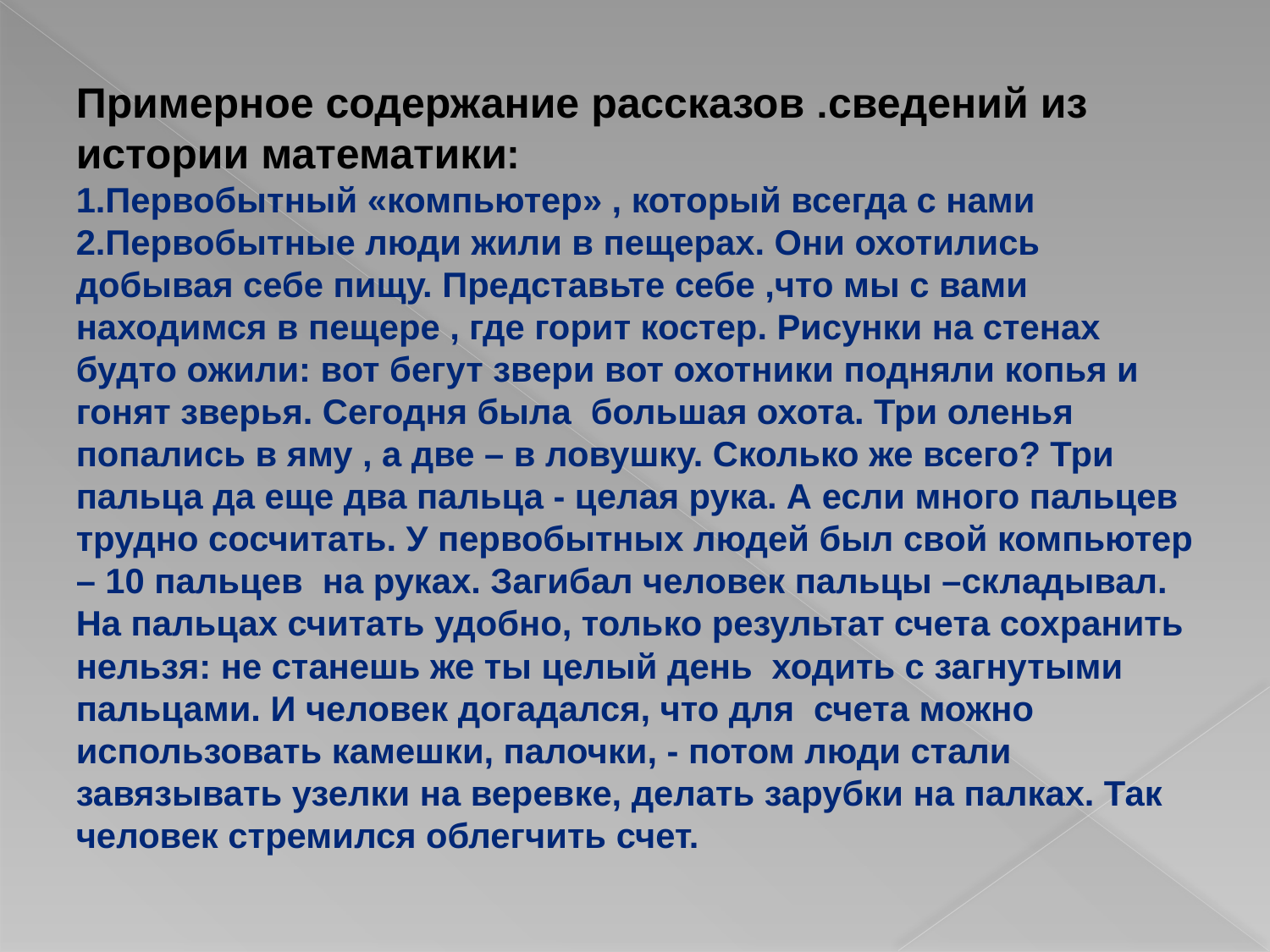

# Примерное содержание рассказов .сведений из истории математики: 1.Первобытный «компьютер» , который всегда с нами 2.Первобытные люди жили в пещерах. Они охотились добывая себе пищу. Представьте себе ,что мы с вами находимся в пещере , где горит костер. Рисунки на стенах будто ожили: вот бегут звери вот охотники подняли копья и гонят зверья. Сегодня была  большая охота. Три оленья попались в яму , а две – в ловушку. Сколько же всего? Три пальца да еще два пальца - целая рука. А если много пальцев трудно сосчитать. У первобытных людей был свой компьютер – 10 пальцев  на руках. Загибал человек пальцы –складывал. На пальцах считать удобно, только результат счета сохранить нельзя: не станешь же ты целый день  ходить с загнутыми пальцами. И человек догадался, что для  счета можно использовать камешки, палочки, - потом люди стали завязывать узелки на веревке, делать зарубки на палках. Так человек стремился облегчить счет.